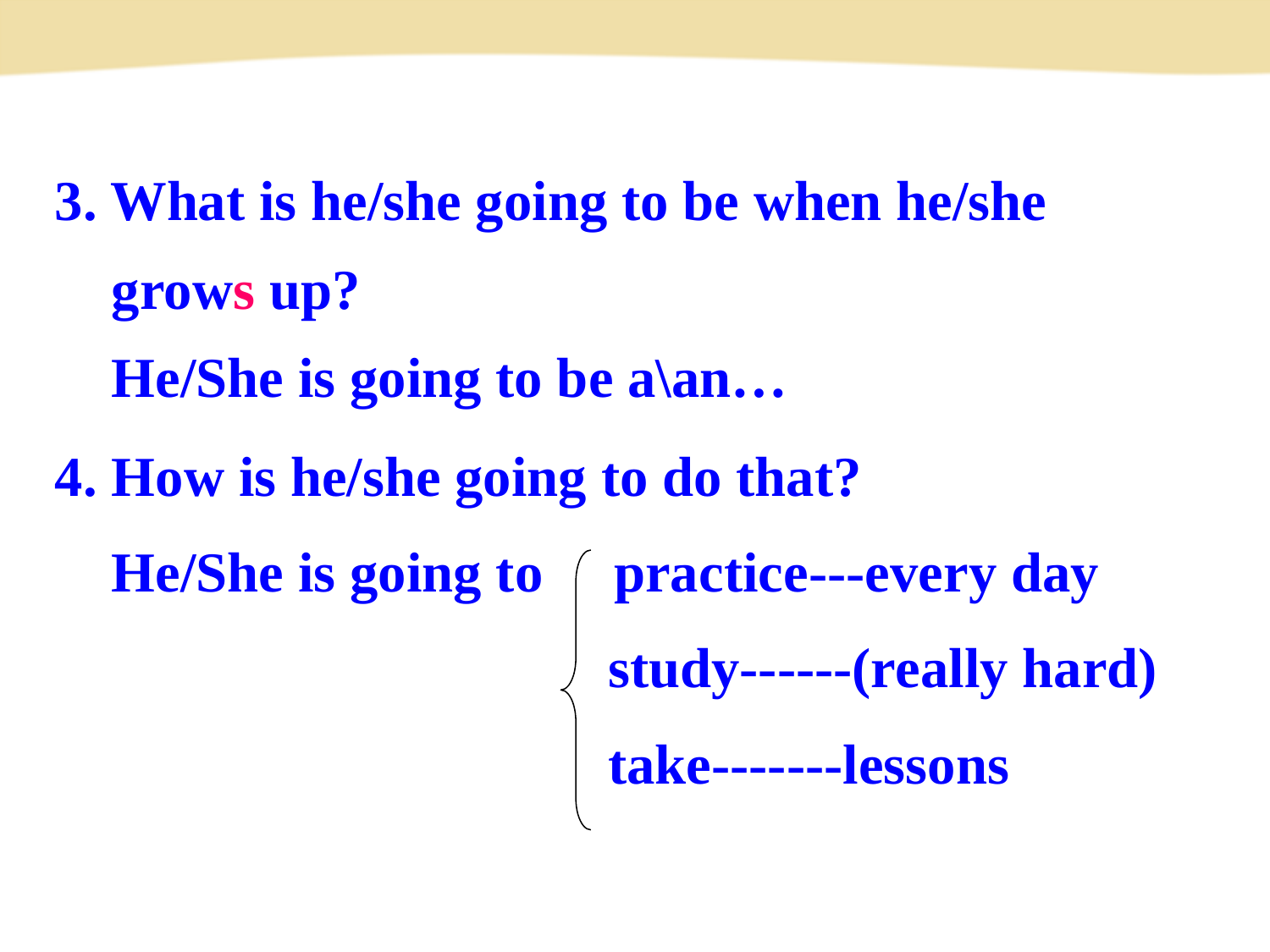

3. What is he/she going to be when he/she
    grows up?
    He/She is going to be a\an…
4. How is he/she going to do that?
    He/She is going to     practice---every day
                                       study------(really hard)
                                       take-------lessons